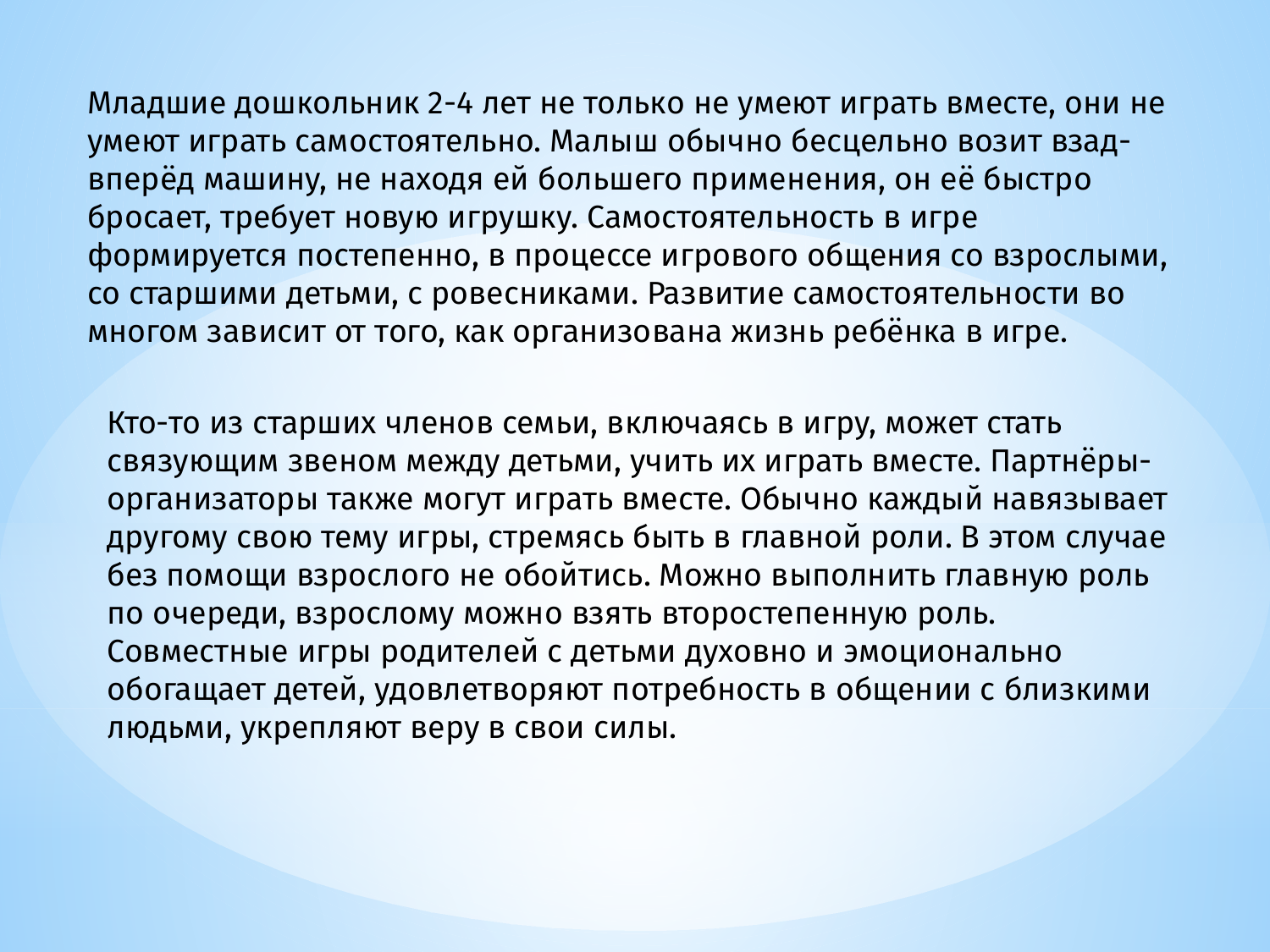

Младшие дошкольник 2-4 лет не только не умеют играть вместе, они не умеют играть самостоятельно. Малыш обычно бесцельно возит взад-вперёд машину, не находя ей большего применения, он её быстро бросает, требует новую игрушку. Самостоятельность в игре формируется постепенно, в процессе игрового общения со взрослыми, со старшими детьми, с ровесниками. Развитие самостоятельности во многом зависит от того, как организована жизнь ребёнка в игре.
Кто-то из старших членов семьи, включаясь в игру, может стать связующим звеном между детьми, учить их играть вместе. Партнёры-организаторы также могут играть вместе. Обычно каждый навязывает другому свою тему игры, стремясь быть в главной роли. В этом случае без помощи взрослого не обойтись. Можно выполнить главную роль по очереди, взрослому можно взять второстепенную роль. Совместные игры родителей с детьми духовно и эмоционально обогащает детей, удовлетворяют потребность в общении с близкими людьми, укрепляют веру в свои силы.